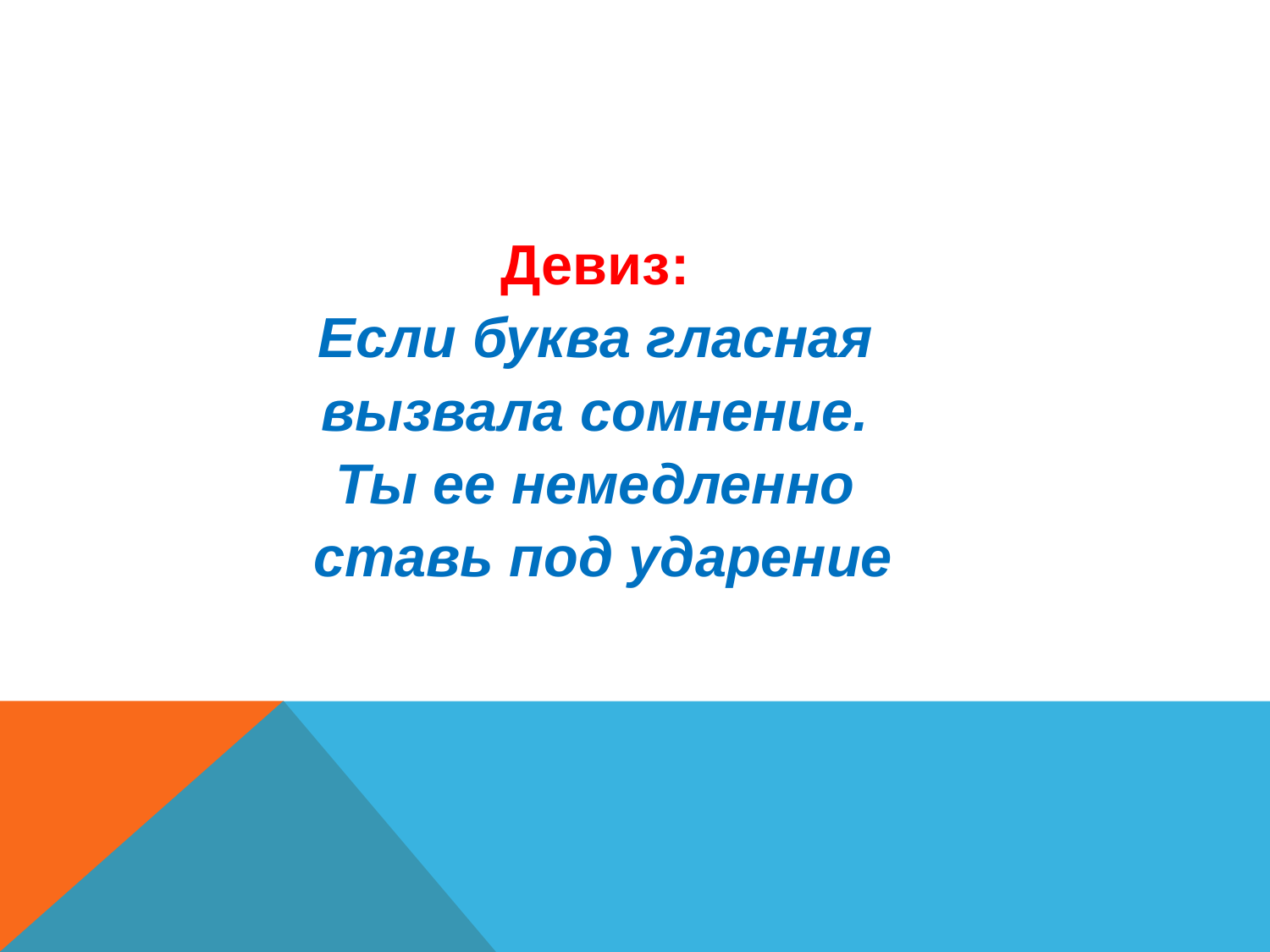

Девиз:
Если буква гласная
вызвала сомнение.
Ты ее немедленно
ставь под ударение